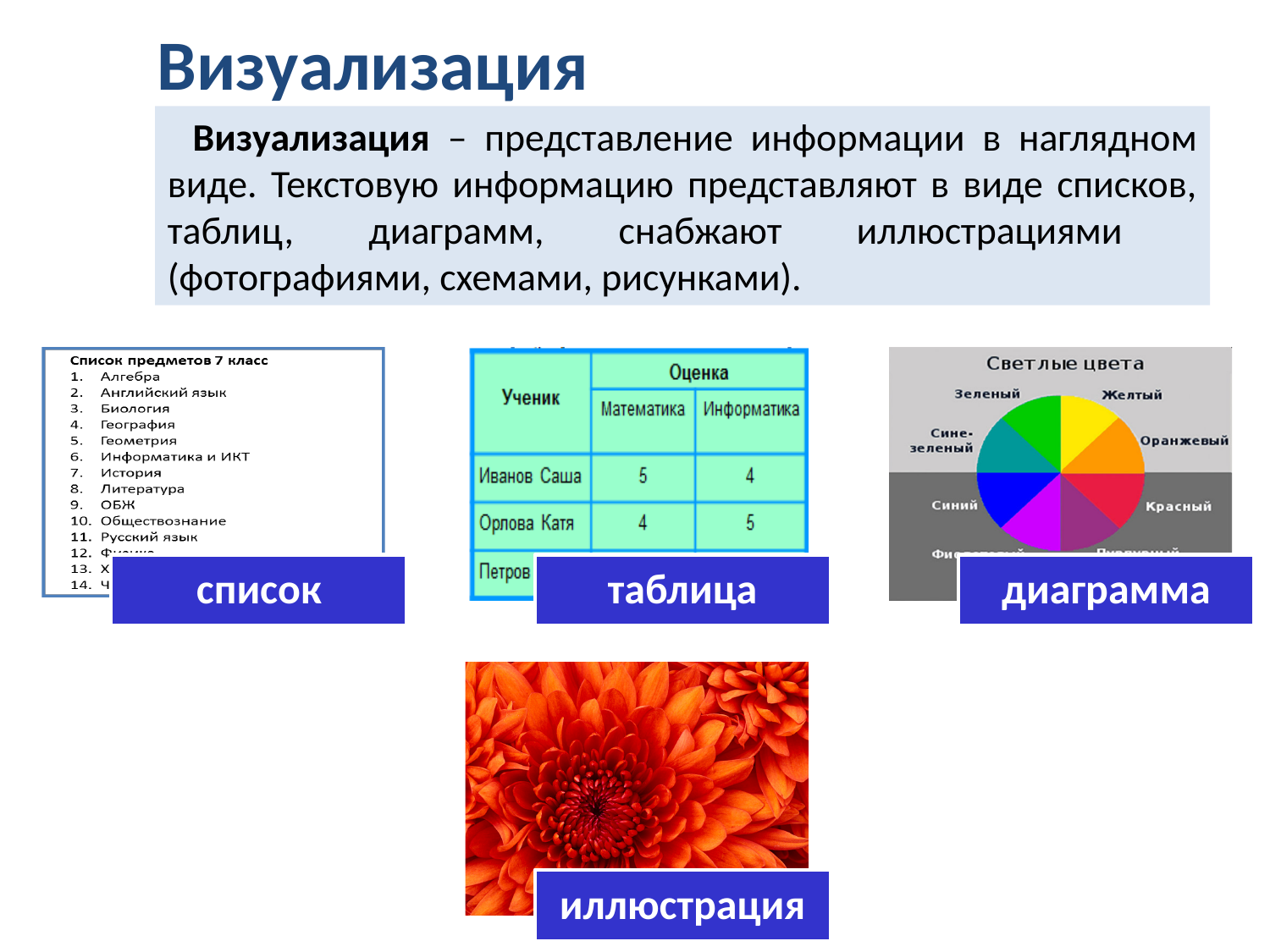

Визуализация
Визуализация – представление информации в наглядном виде. Текстовую информацию представляют в виде списков, таблиц, диаграмм, снабжают иллюстрациями  (фотографиями, схемами, рисунками).
список
таблица
диаграмма
иллюстрация